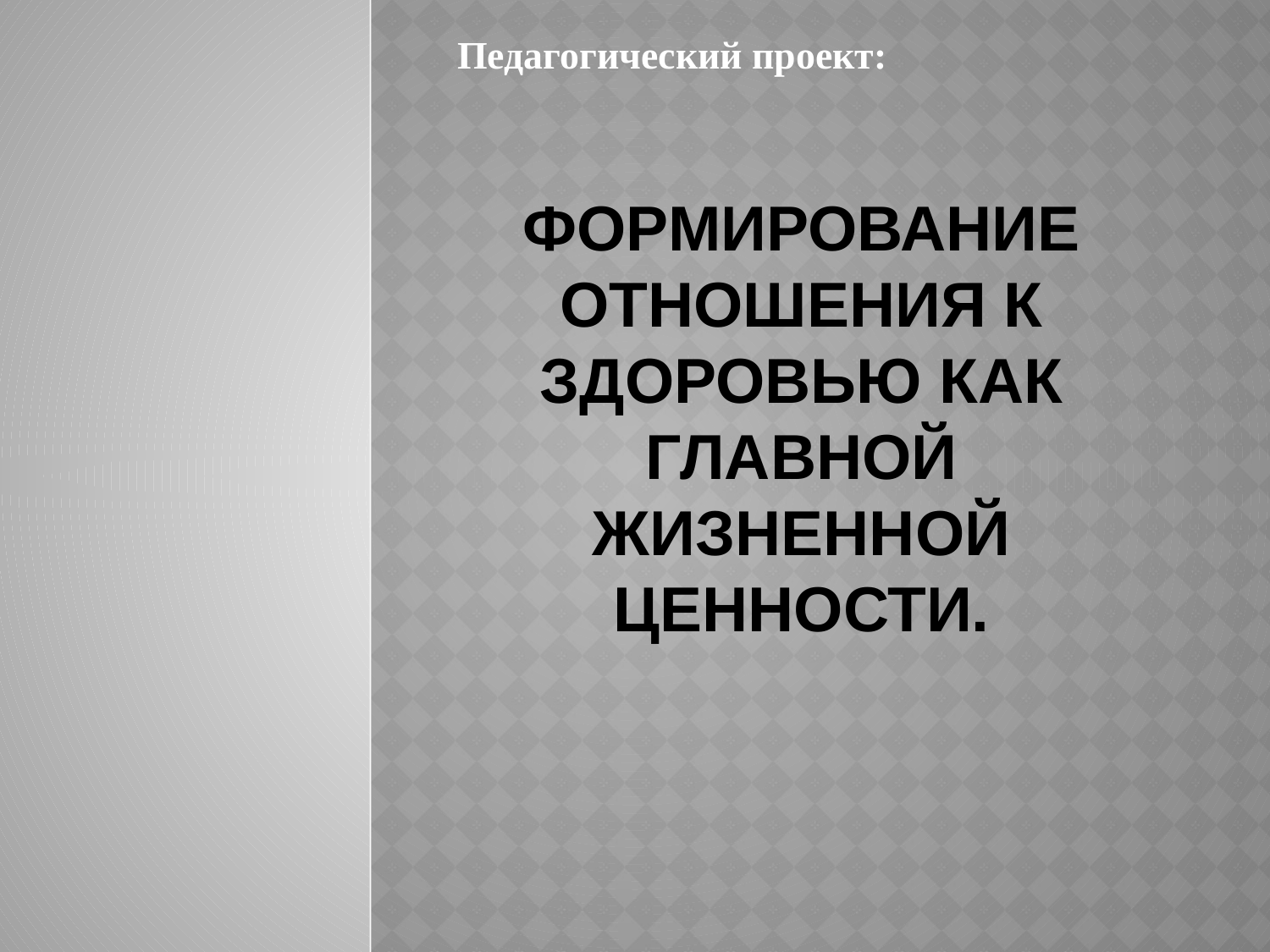

Педагогический проект:
# Формирование отношения к здоровью как главной жизненной ценности.